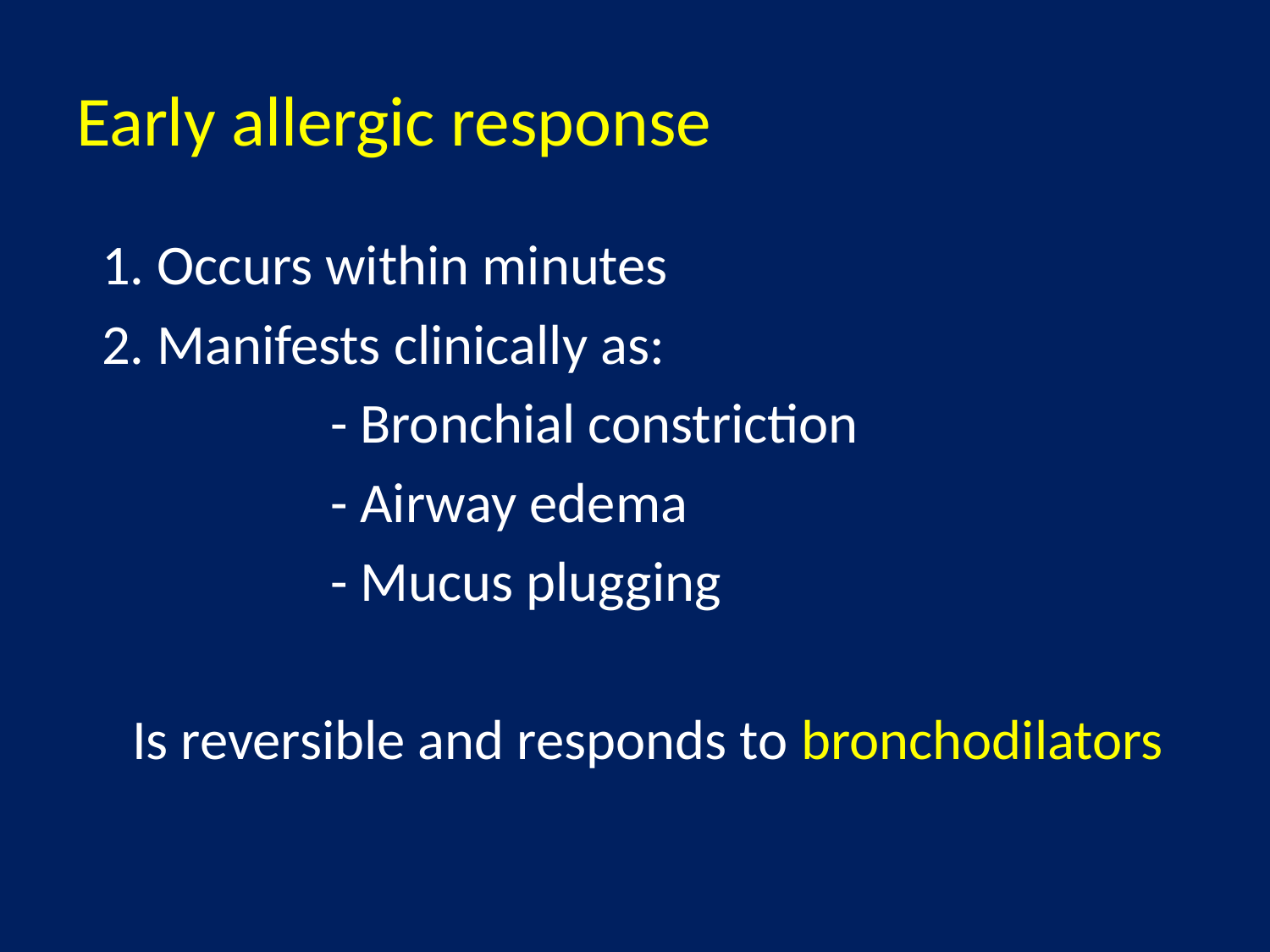

# Early allergic response
  1. Occurs within minutes
  2. Manifests clinically as:
                    - Bronchial constriction
                    - Airway edema
                    - Mucus plugging

   Is reversible and responds to bronchodilators